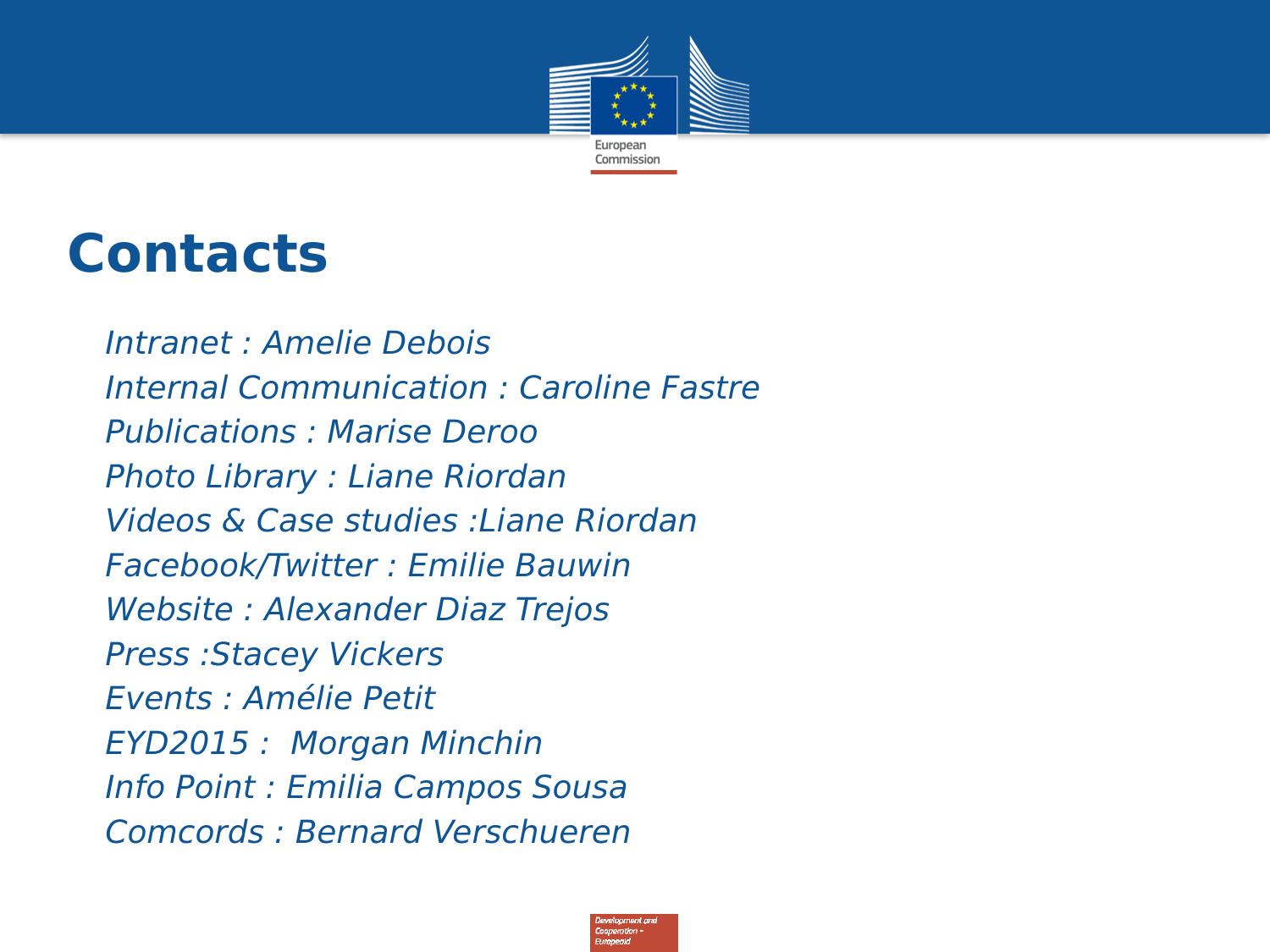

# Contacts
Intranet : Amelie Debois
Internal Communication : Caroline Fastre
Publications : Marise Deroo
Photo Library : Liane Riordan
Videos & Case studies :Liane Riordan
Facebook/Twitter : Emilie Bauwin
Website : Alexander Diaz Trejos
Press :Stacey Vickers
Events : Amélie Petit
EYD2015 :  Morgan Minchin
Info Point : Emilia Campos Sousa
Comcords : Bernard Verschueren